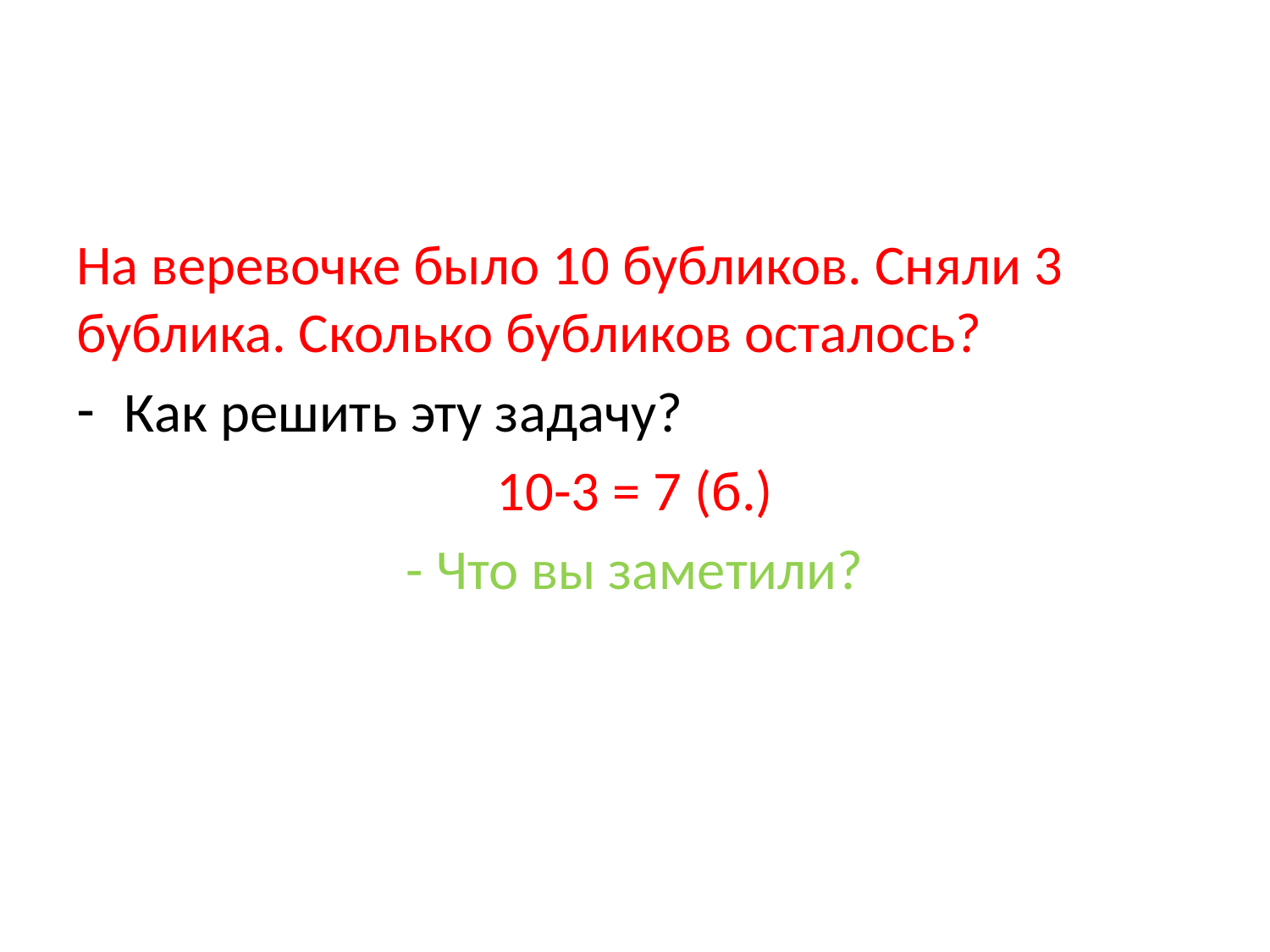

#
На веревочке было 10 бубликов. Сняли 3 бублика. Сколько бубликов осталось?
Как решить эту задачу?
10-3 = 7 (б.)
- Что вы заметили?